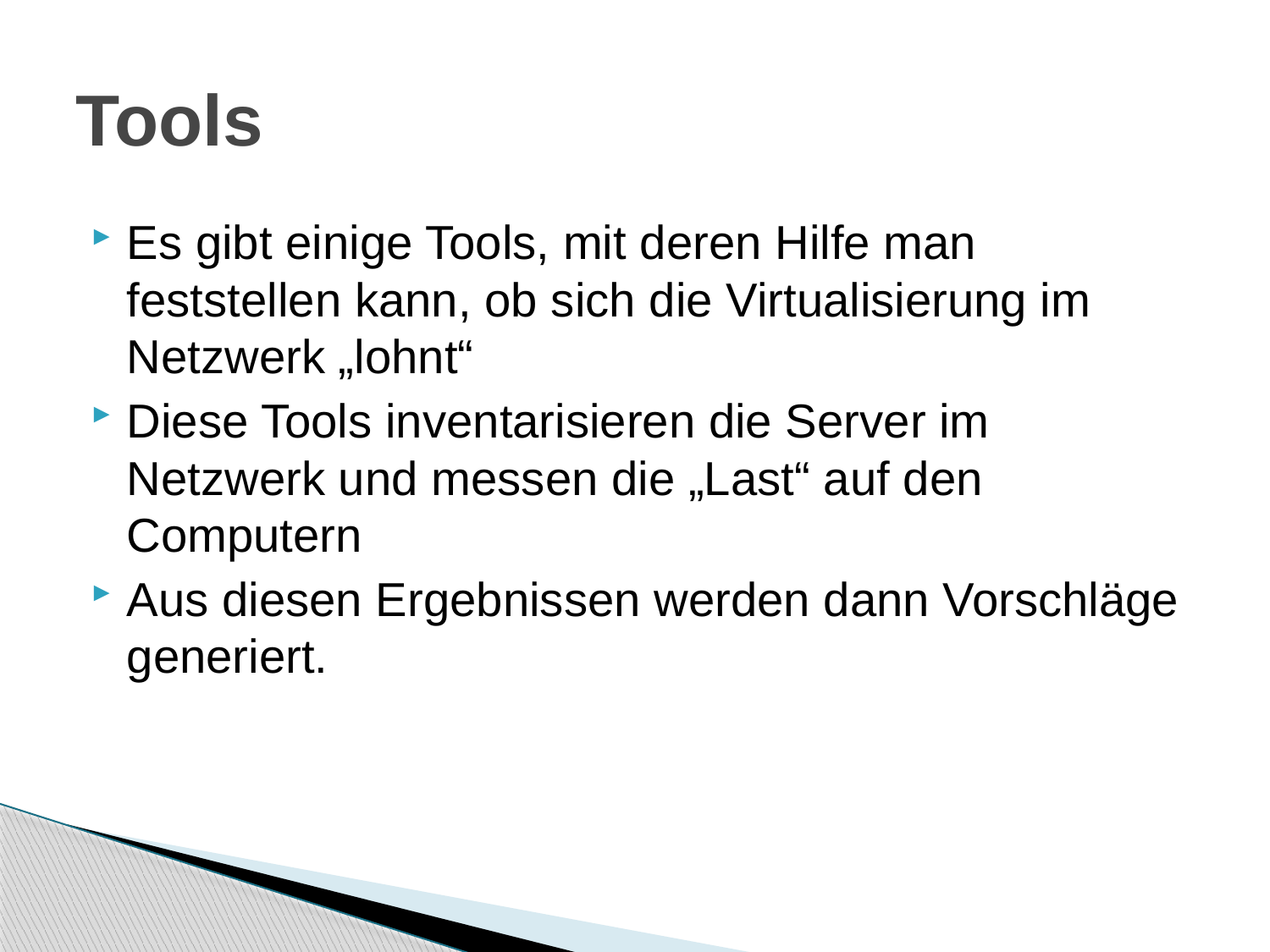

# Tools
Es gibt einige Tools, mit deren Hilfe man feststellen kann, ob sich die Virtualisierung im Netzwerk „lohnt“
Diese Tools inventarisieren die Server im Netzwerk und messen die „Last“ auf den Computern
Aus diesen Ergebnissen werden dann Vorschläge generiert.